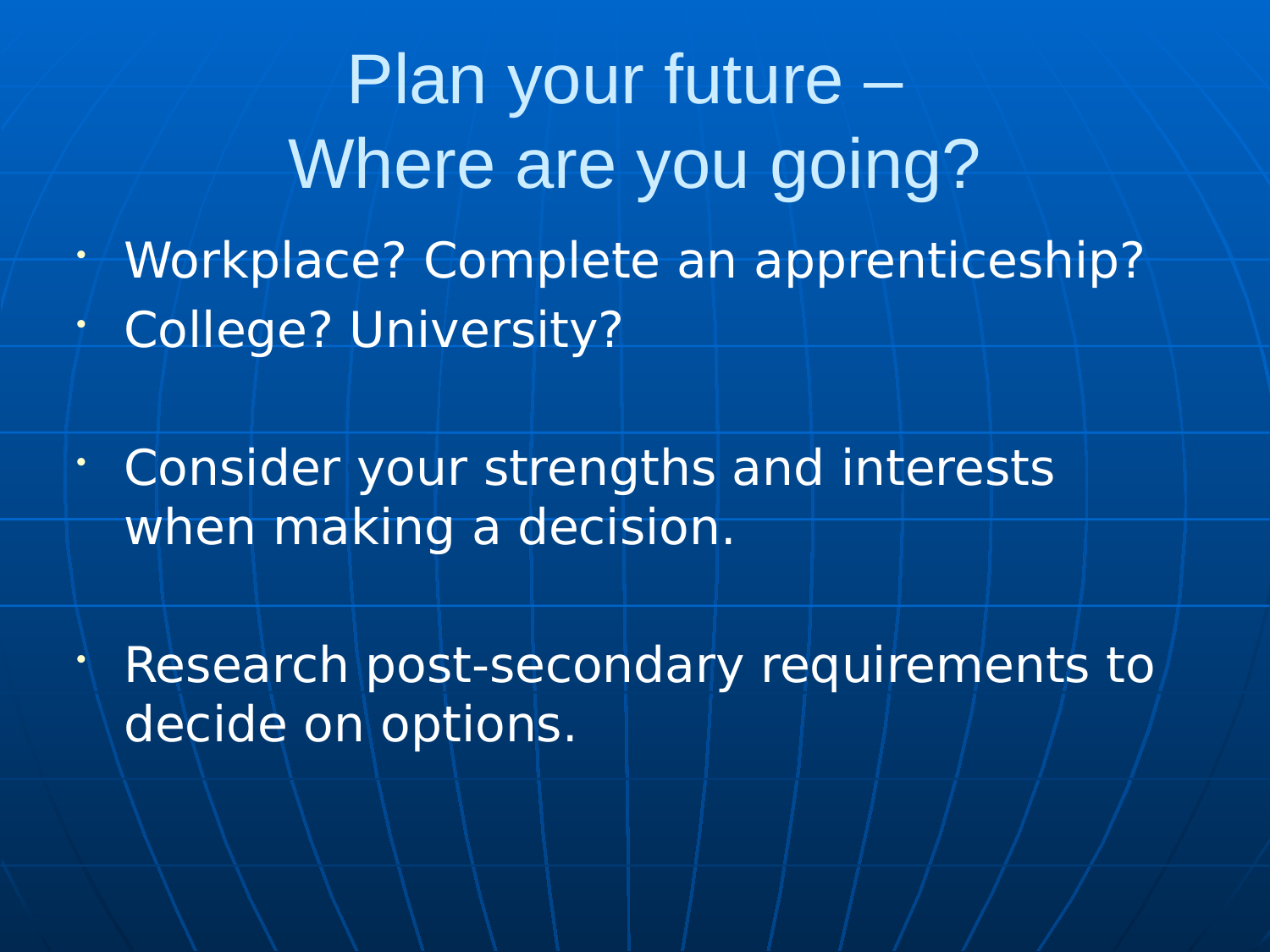

Plan your future –
Where are you going?
Workplace? Complete an apprenticeship?
College? University?

Consider your strengths and interests when making a decision.

Research post-secondary requirements to decide on options.